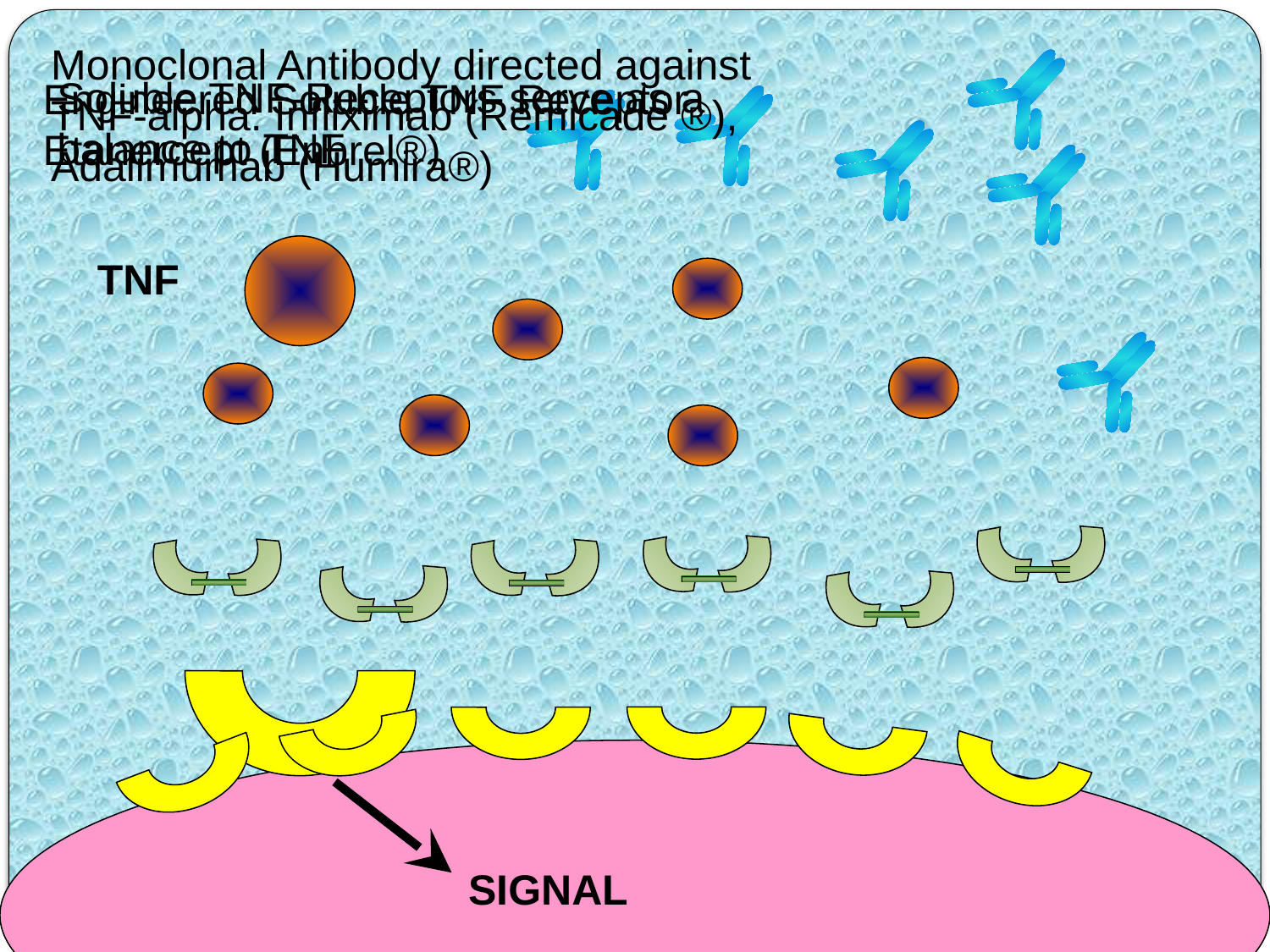

Monoclonal Antibody directed against TNF-alpha: Infliximab (Remicade ®), Adalimumab (Humira®)

Soluble TNF-Receptors serve as a balance to TNF
Engineered Soluble TNF Receptor Etanercept (Enbrel®)

TNF

SIGNAL